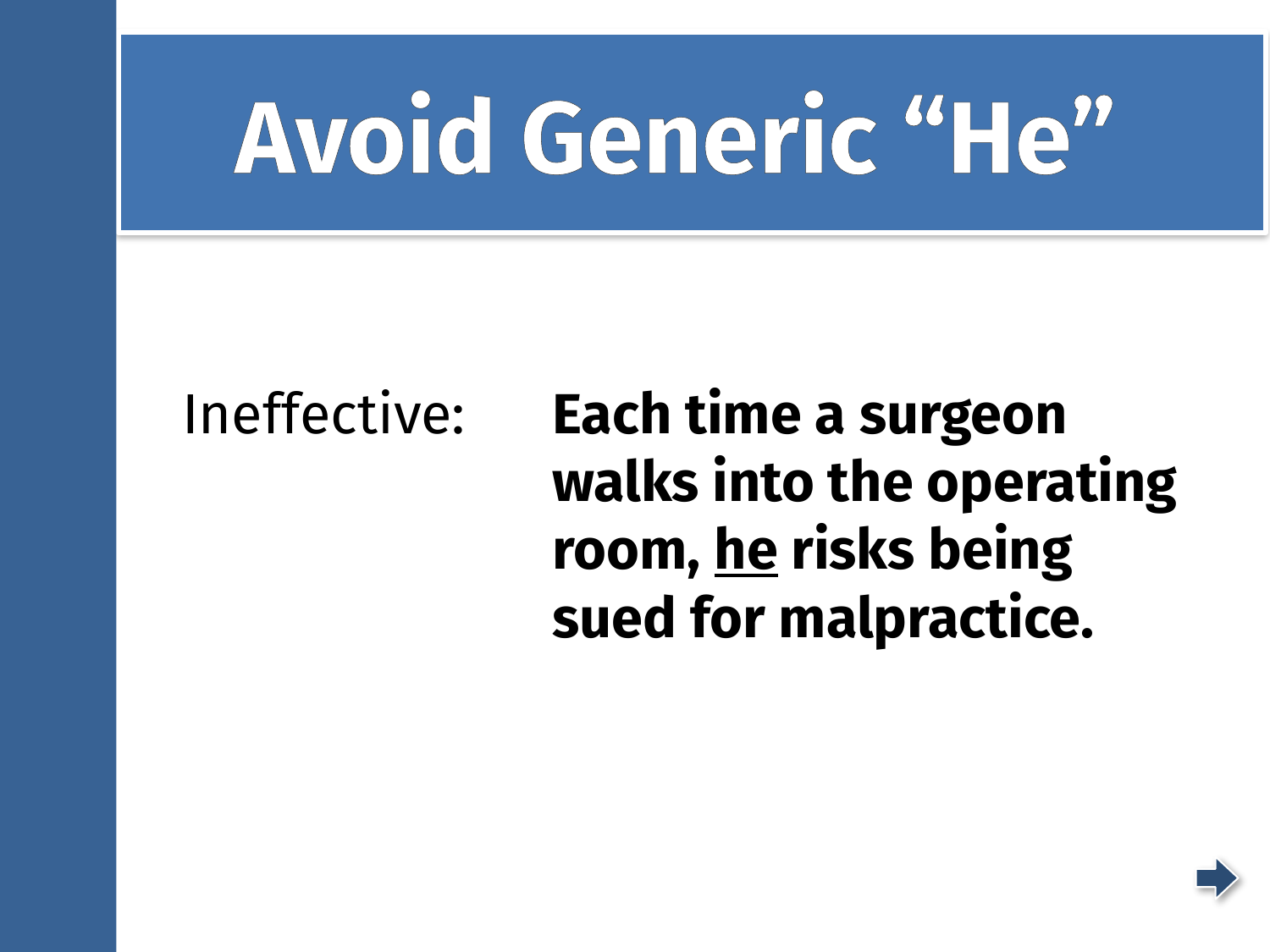

# Avoid Generic “He”
| Ineffective: | Each time a surgeon walks into the operating room, he risks being sued for malpractice. |
| --- | --- |